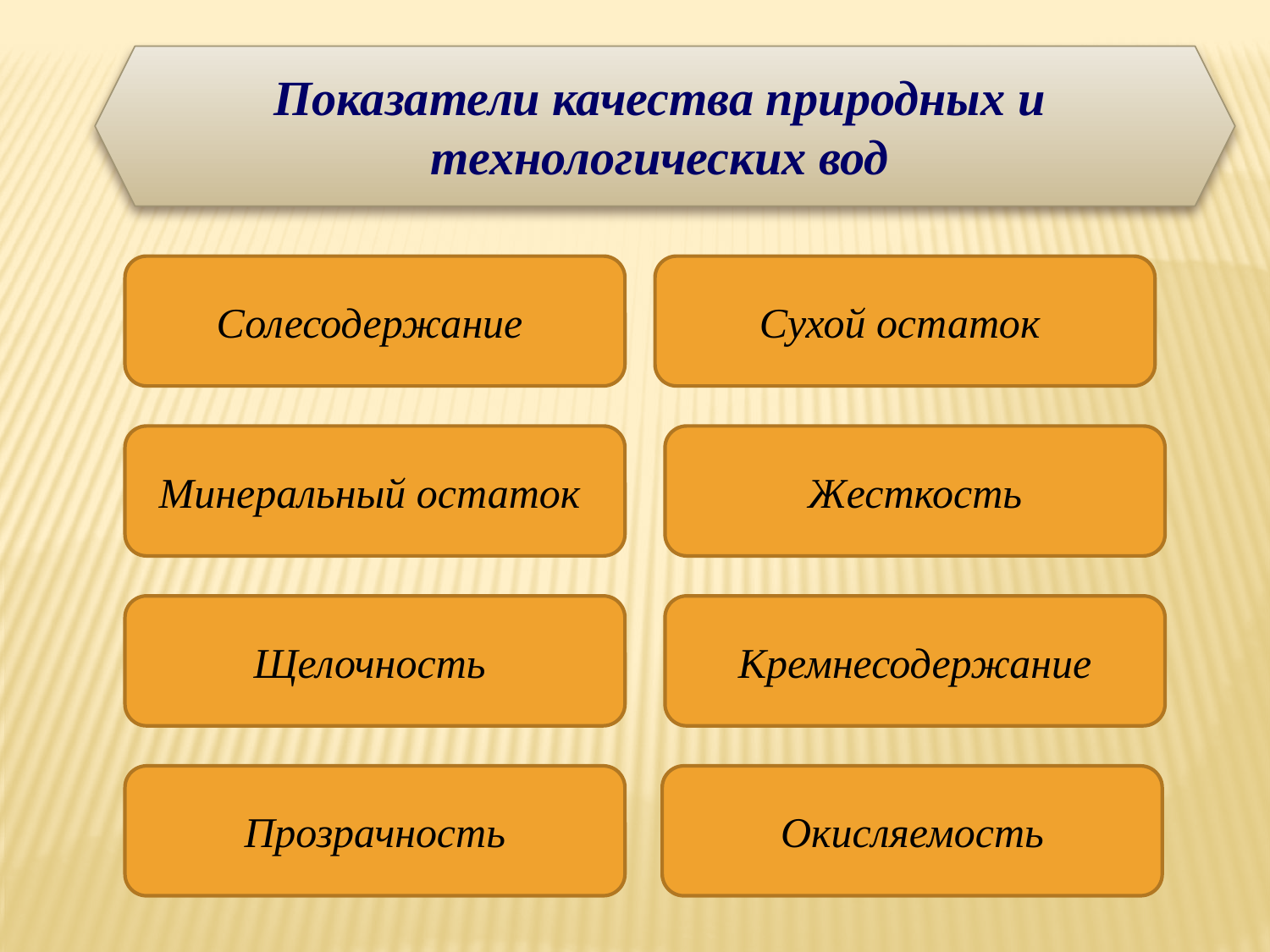

Показатели качества природных и технологических вод
Солесодержание
Сухой остаток
Минеральный остаток
Жесткость
Щелочность
Кремнесодержание
Прозрачность
Окисляемость